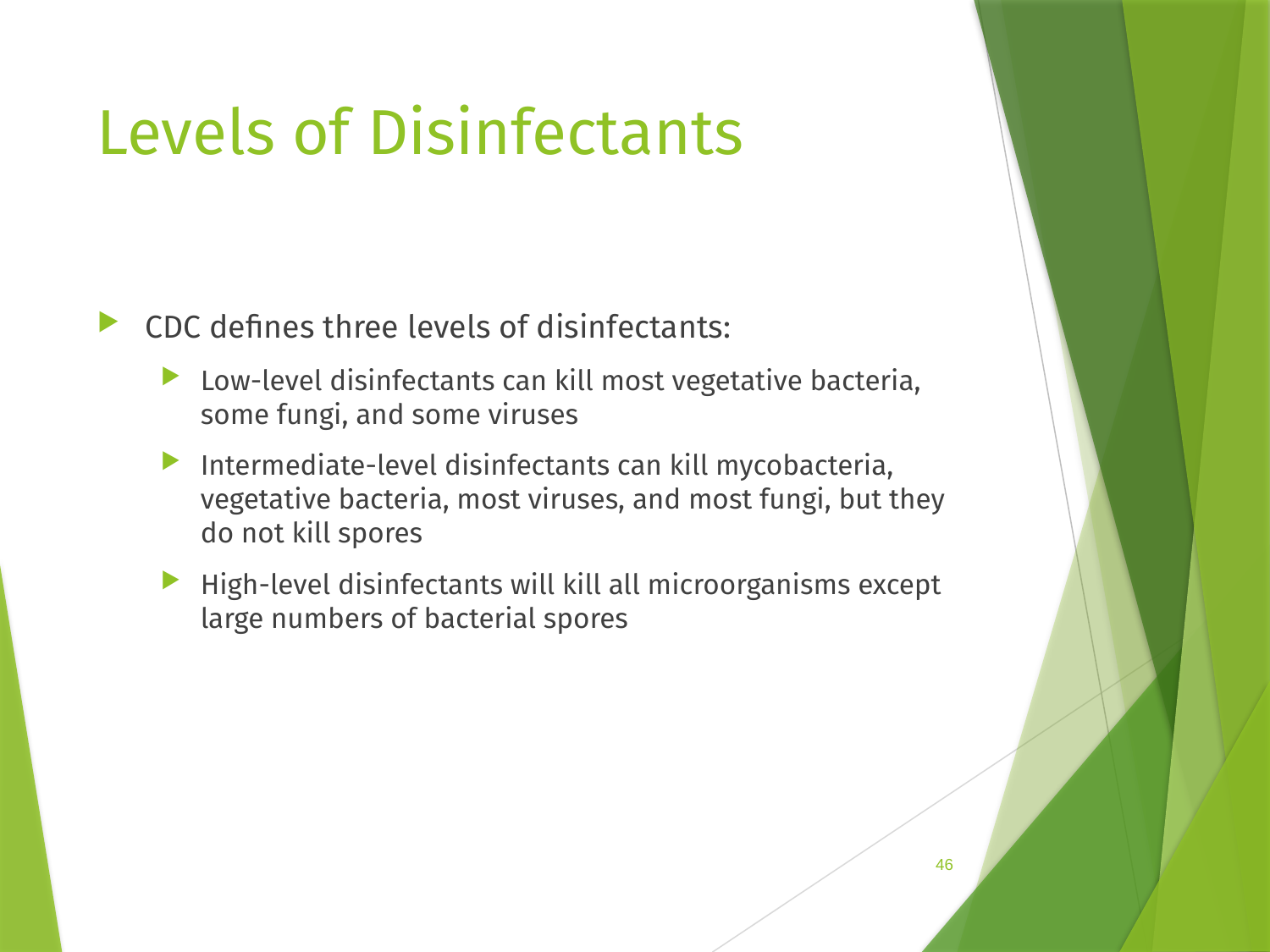

# Levels of Disinfectants
CDC defines three levels of disinfectants:
Low-level disinfectants can kill most vegetative bacteria, some fungi, and some viruses
Intermediate-level disinfectants can kill mycobacteria, vegetative bacteria, most viruses, and most fungi, but they do not kill spores
High-level disinfectants will kill all microorganisms except large numbers of bacterial spores

 46